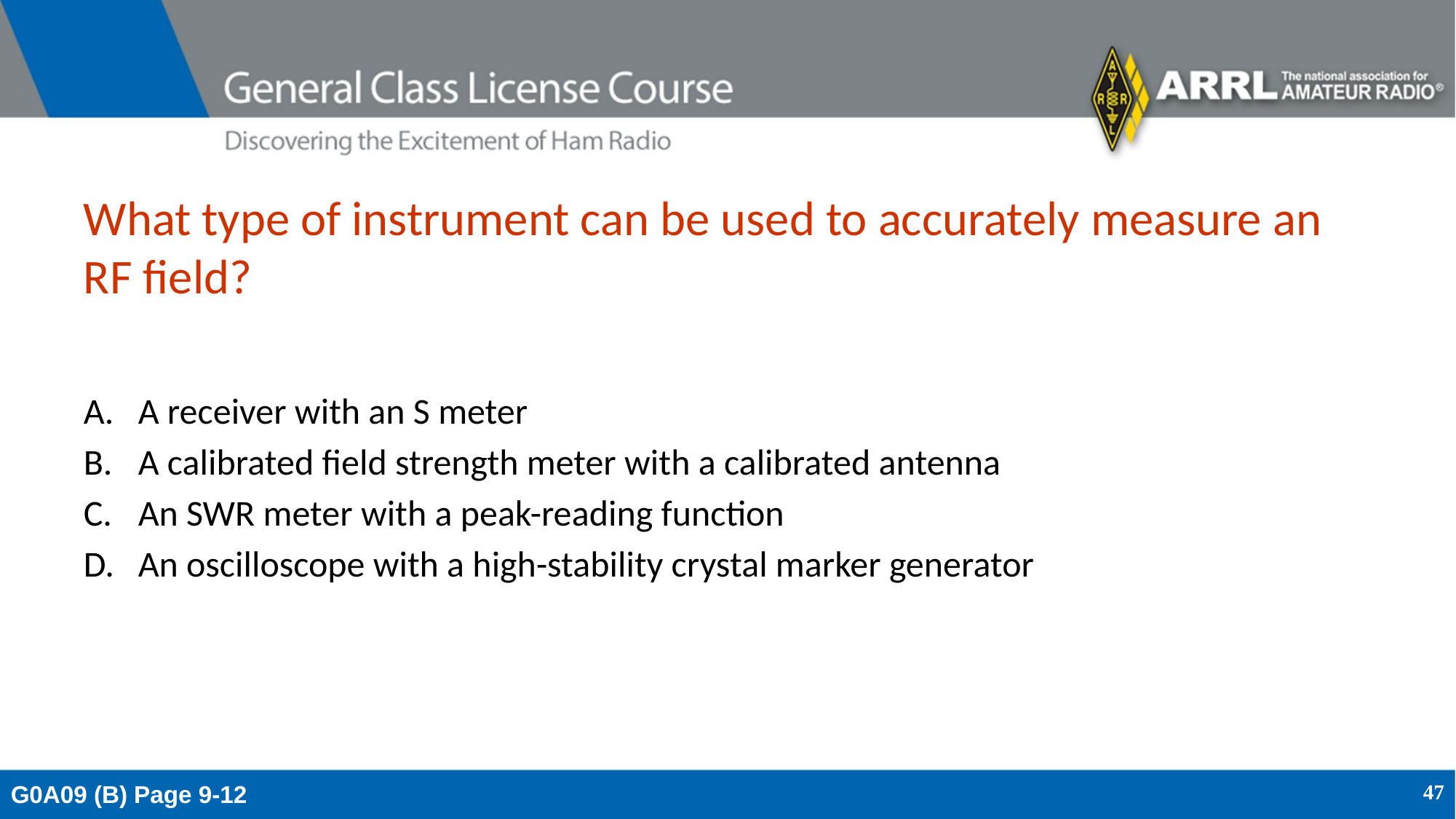

# What type of instrument can be used to accurately measure an RF field?
A receiver with an S meter
A calibrated field strength meter with a calibrated antenna
An SWR meter with a peak-reading function
An oscilloscope with a high-stability crystal marker generator
G0A09 (B) Page 9-12
47